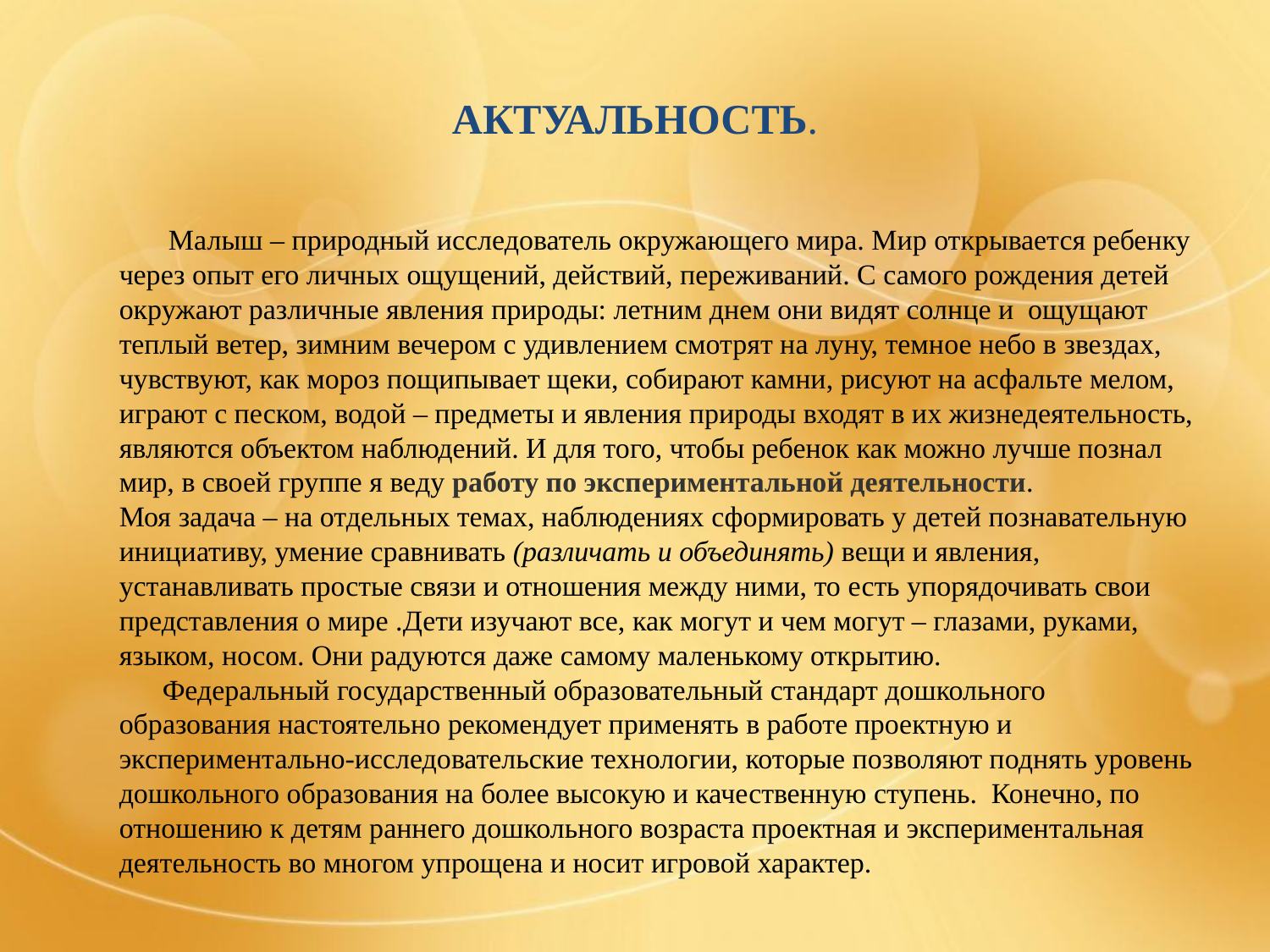

# АКТУАЛЬНОСТЬ.
        Малыш – природный исследователь окружающего мира. Мир открывается ребенку через опыт его личных ощущений, действий, переживаний. С самого рождения детей окружают различные явления природы: летним днем они видят солнце и  ощущают теплый ветер, зимним вечером с удивлением смотрят на луну, темное небо в звездах, чувствуют, как мороз пощипывает щеки, собирают камни, рисуют на асфальте мелом, играют с песком, водой – предметы и явления природы входят в их жизнедеятельность, являются объектом наблюдений. И для того, чтобы ребенок как можно лучше познал мир, в своей группе я веду работу по экспериментальной деятельности.
Моя задача – на отдельных темах, наблюдениях сформировать у детей познавательную инициативу, умение сравнивать (различать и объединять) вещи и явления, устанавливать простые связи и отношения между ними, то есть упорядочивать свои представления о мире .Дети изучают все, как могут и чем могут – глазами, руками, языком, носом. Они радуются даже самому маленькому открытию.
      Федеральный государственный образовательный стандарт дошкольного образования настоятельно рекомендует применять в работе проектную и экспериментально-исследовательские технологии, которые позволяют поднять уровень дошкольного образования на более высокую и качественную ступень.  Конечно, по отношению к детям раннего дошкольного возраста проектная и экспериментальная деятельность во многом упрощена и носит игровой характер.